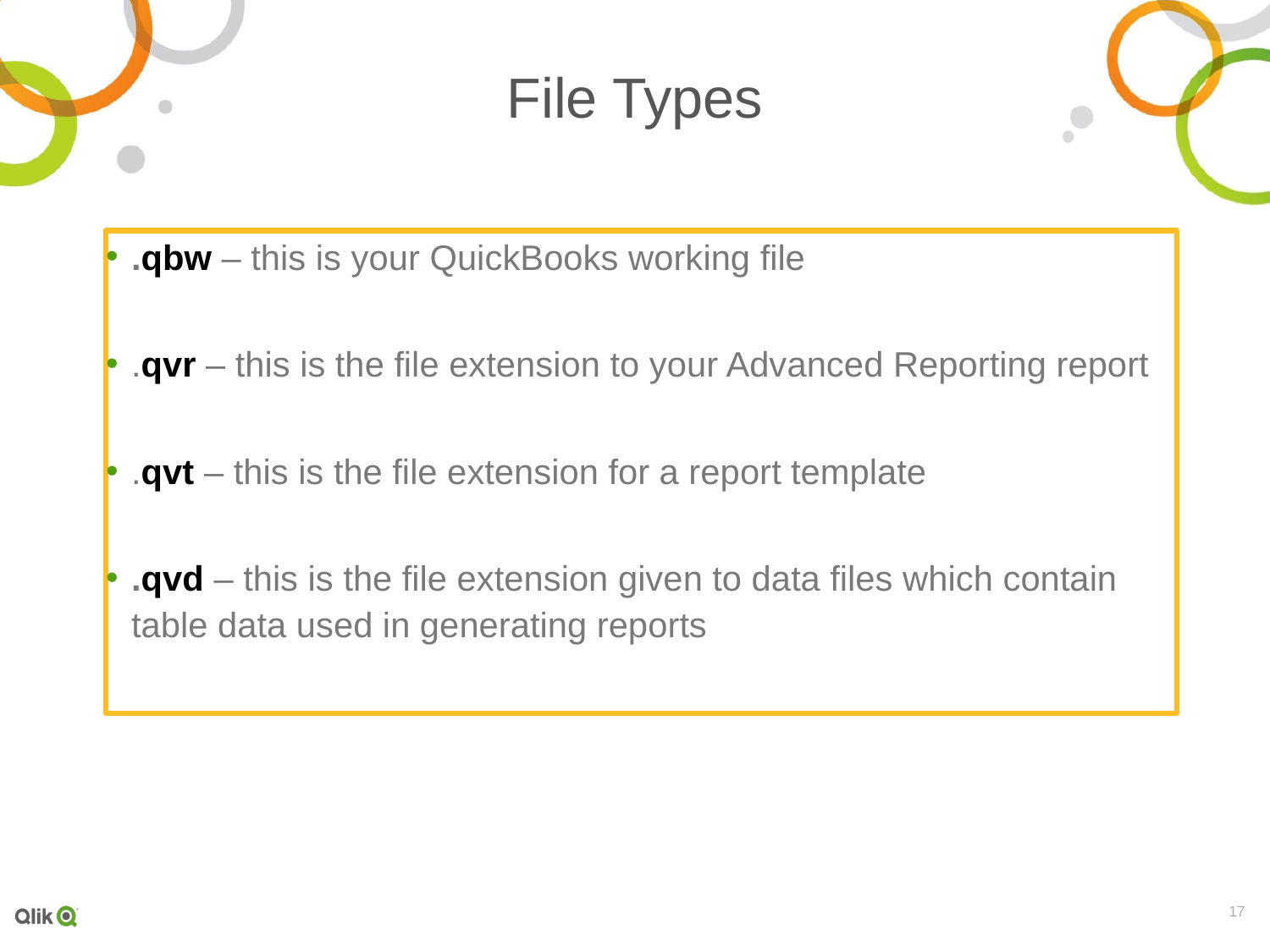

# File Types
.qbw – this is your QuickBooks working file

.qvr – this is the file extension to your Advanced Reporting report

.qvt – this is the file extension for a report template

.qvd – this is the file extension given to data files which contain table data used in generating reports